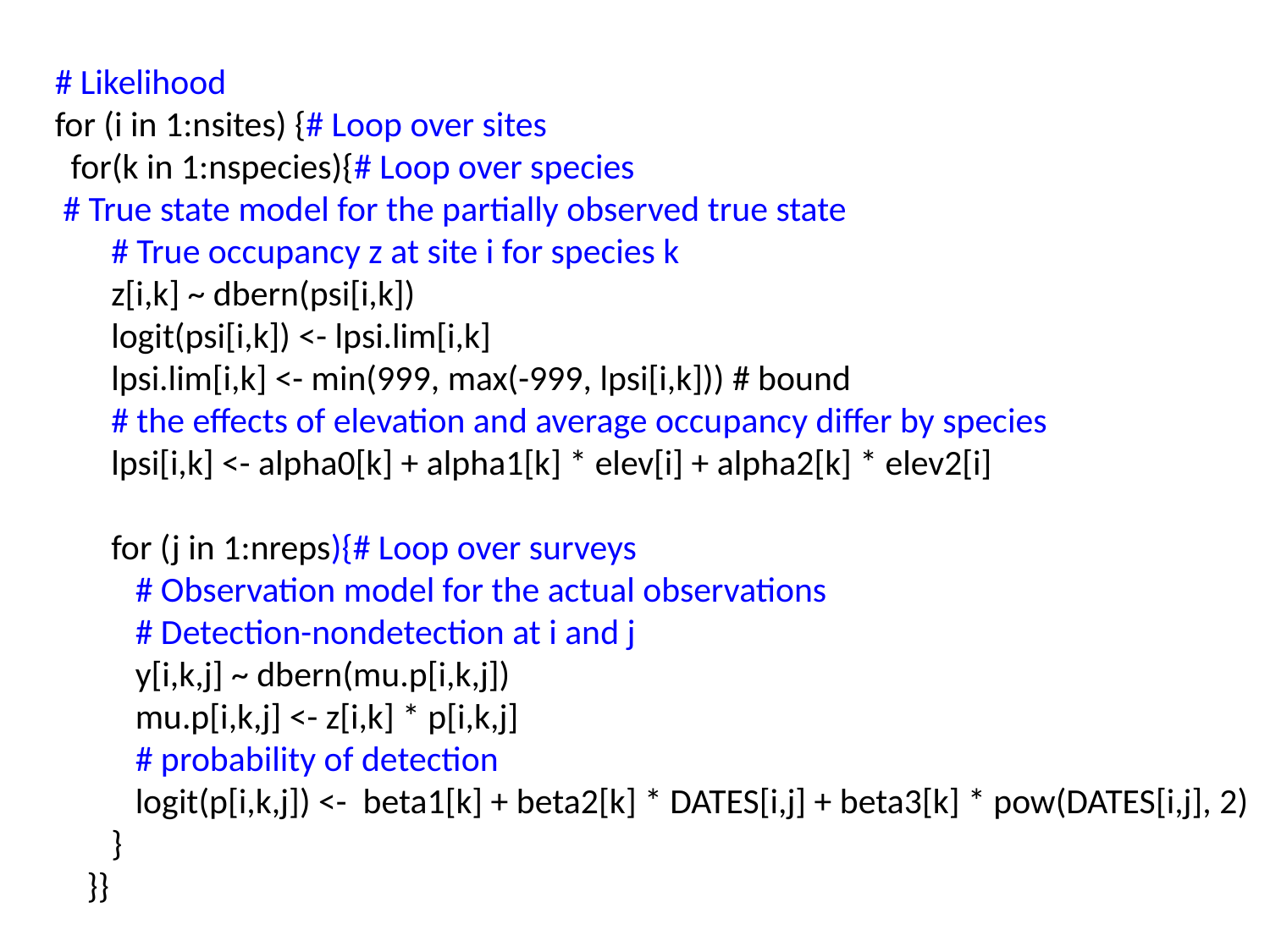

# Likelihood
for (i in 1:nsites) {# Loop over sites
  for(k in 1:nspecies){# Loop over species
 # True state model for the partially observed true state
       # True occupancy z at site i for species k
       z[i,k] ~ dbern(psi[i,k])
       logit(psi[i,k]) <- lpsi.lim[i,k]
       lpsi.lim[i,k] <- min(999, max(-999, lpsi[i,k])) # bound
       # the effects of elevation and average occupancy differ by species
       lpsi[i,k] <- alpha0[k] + alpha1[k] * elev[i] + alpha2[k] * elev2[i]

       for (j in 1:nreps){# Loop over surveys
          # Observation model for the actual observations
          # Detection-nondetection at i and j
          y[i,k,j] ~ dbern(mu.p[i,k,j])
          mu.p[i,k,j] <- z[i,k] * p[i,k,j]
          # probability of detection
          logit(p[i,k,j]) <-  beta1[k] + beta2[k] * DATES[i,j] + beta3[k] * pow(DATES[i,j], 2)
       }
    }}